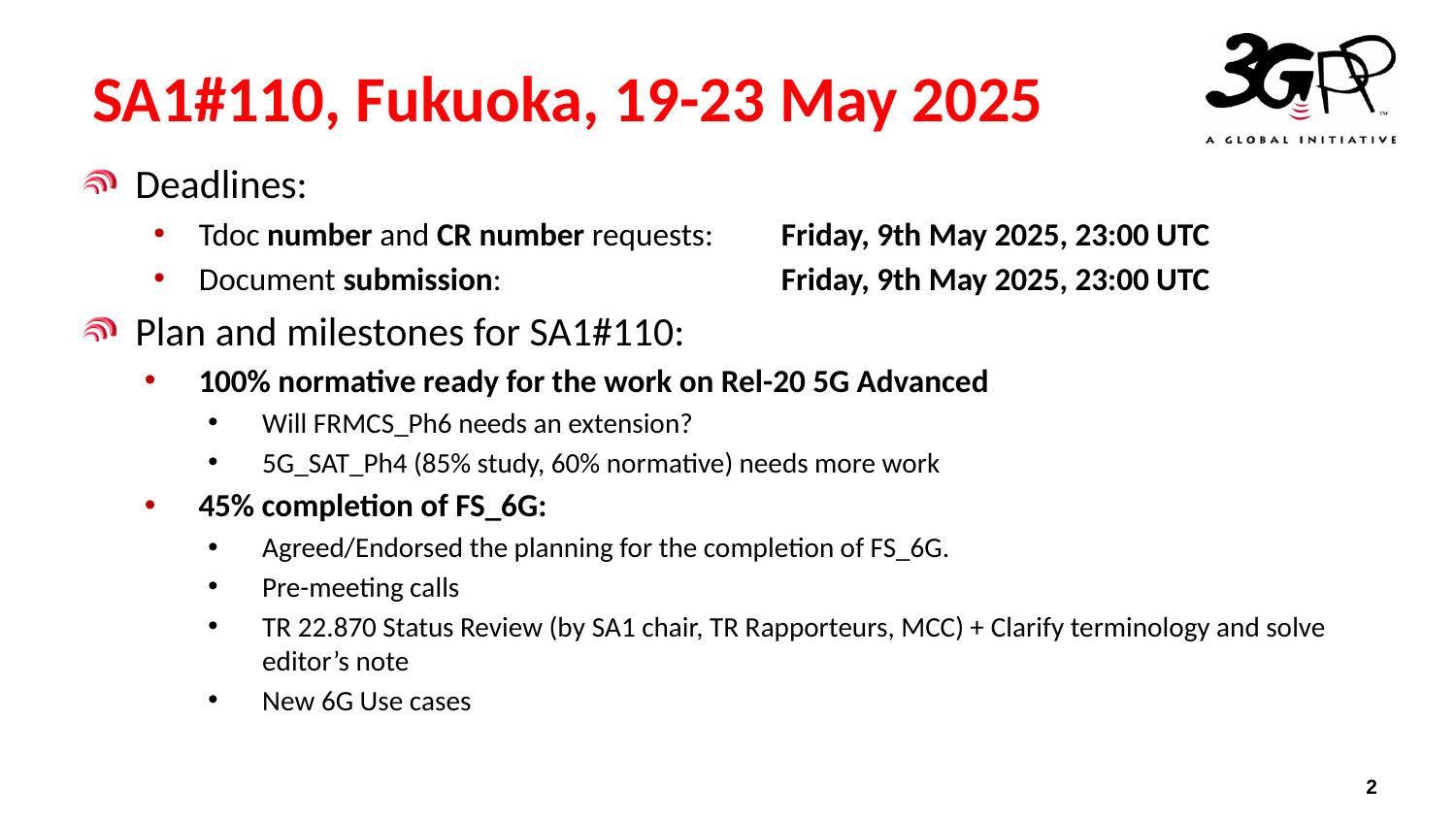

# SA1#110, Fukuoka, 19-23 May 2025
Deadlines:
Tdoc number and CR number requests:  	Friday, 9th May 2025, 23:00 UTC
Document submission:                		Friday, 9th May 2025, 23:00 UTC
Plan and milestones for SA1#110:
100% normative ready for the work on Rel-20 5G Advanced
Will FRMCS_Ph6 needs an extension?
5G_SAT_Ph4 (85% study, 60% normative) needs more work
45% completion of FS_6G:
Agreed/Endorsed the planning for the completion of FS_6G.
Pre-meeting calls
TR 22.870 Status Review (by SA1 chair, TR Rapporteurs, MCC) + Clarify terminology and solve editor’s note
New 6G Use cases